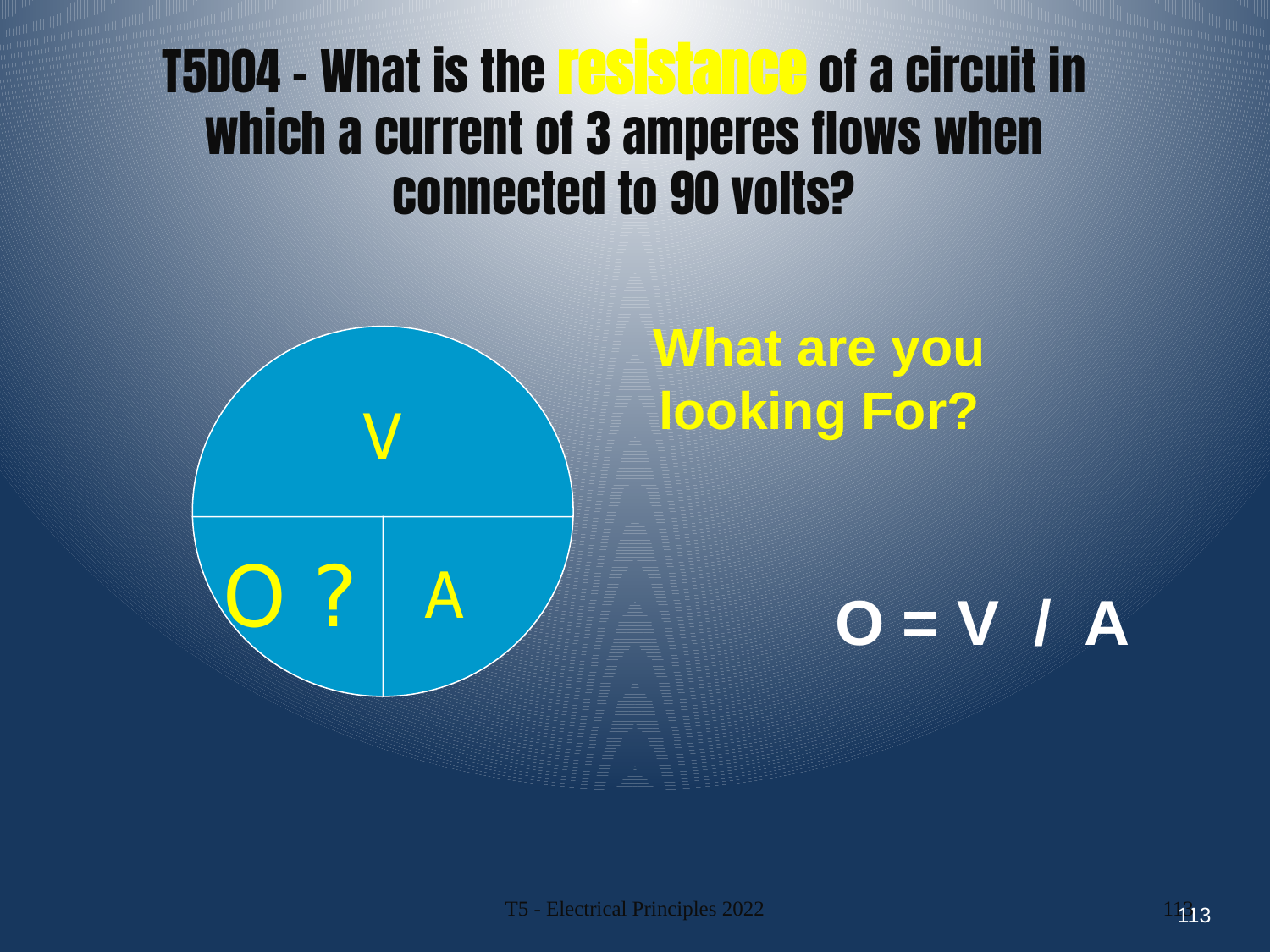

T5D04 - What is the resistance of a circuit in which a current of 3 amperes flows when connected to 90 volts?
What are you looking For?

V
O ?
A
O = V  /  A

113
T5 - Electrical Principles 2022
113